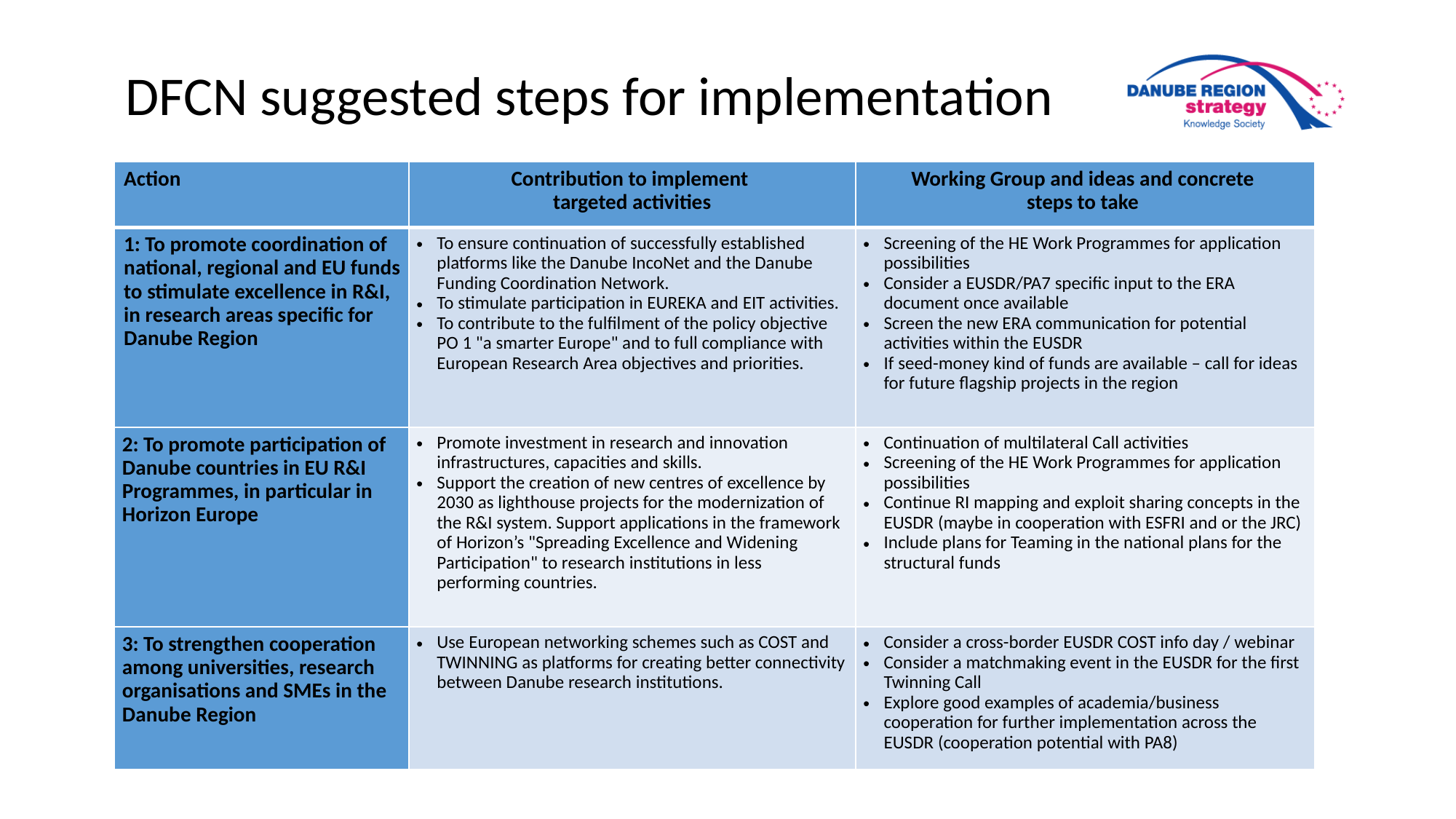

# DFCN suggested steps for implementation
| Action | Contribution to implement targeted activities | Working Group and ideas and concrete steps to take |
| --- | --- | --- |
| 1: To promote coordination of national, regional and EU funds to stimulate excellence in R&I, in research areas specific for Danube Region | To ensure continuation of successfully established platforms like the Danube IncoNet and the Danube Funding Coordination Network. To stimulate participation in EUREKA and EIT activities. To contribute to the fulfilment of the policy objective PO 1 "a smarter Europe" and to full compliance with European Research Area objectives and priorities. | Screening of the HE Work Programmes for application possibilities Consider a EUSDR/PA7 specific input to the ERA document once available Screen the new ERA communication for potential activities within the EUSDR If seed-money kind of funds are available – call for ideas for future flagship projects in the region |
| 2: To promote participation of Danube countries in EU R&I Programmes, in particular in Horizon Europe | Promote investment in research and innovation infrastructures, capacities and skills. Support the creation of new centres of excellence by 2030 as lighthouse projects for the modernization of the R&I system. Support applications in the framework of Horizon’s "Spreading Excellence and Widening Participation" to research institutions in less performing countries. | Continuation of multilateral Call activities Screening of the HE Work Programmes for application possibilities Continue RI mapping and exploit sharing concepts in the EUSDR (maybe in cooperation with ESFRI and or the JRC) Include plans for Teaming in the national plans for the structural funds |
| 3: To strengthen cooperation among universities, research organisations and SMEs in the Danube Region | Use European networking schemes such as COST and TWINNING as platforms for creating better connectivity between Danube research institutions. | Consider a cross-border EUSDR COST info day / webinar Consider a matchmaking event in the EUSDR for the first Twinning Call Explore good examples of academia/business cooperation for further implementation across the EUSDR (cooperation potential with PA8) |